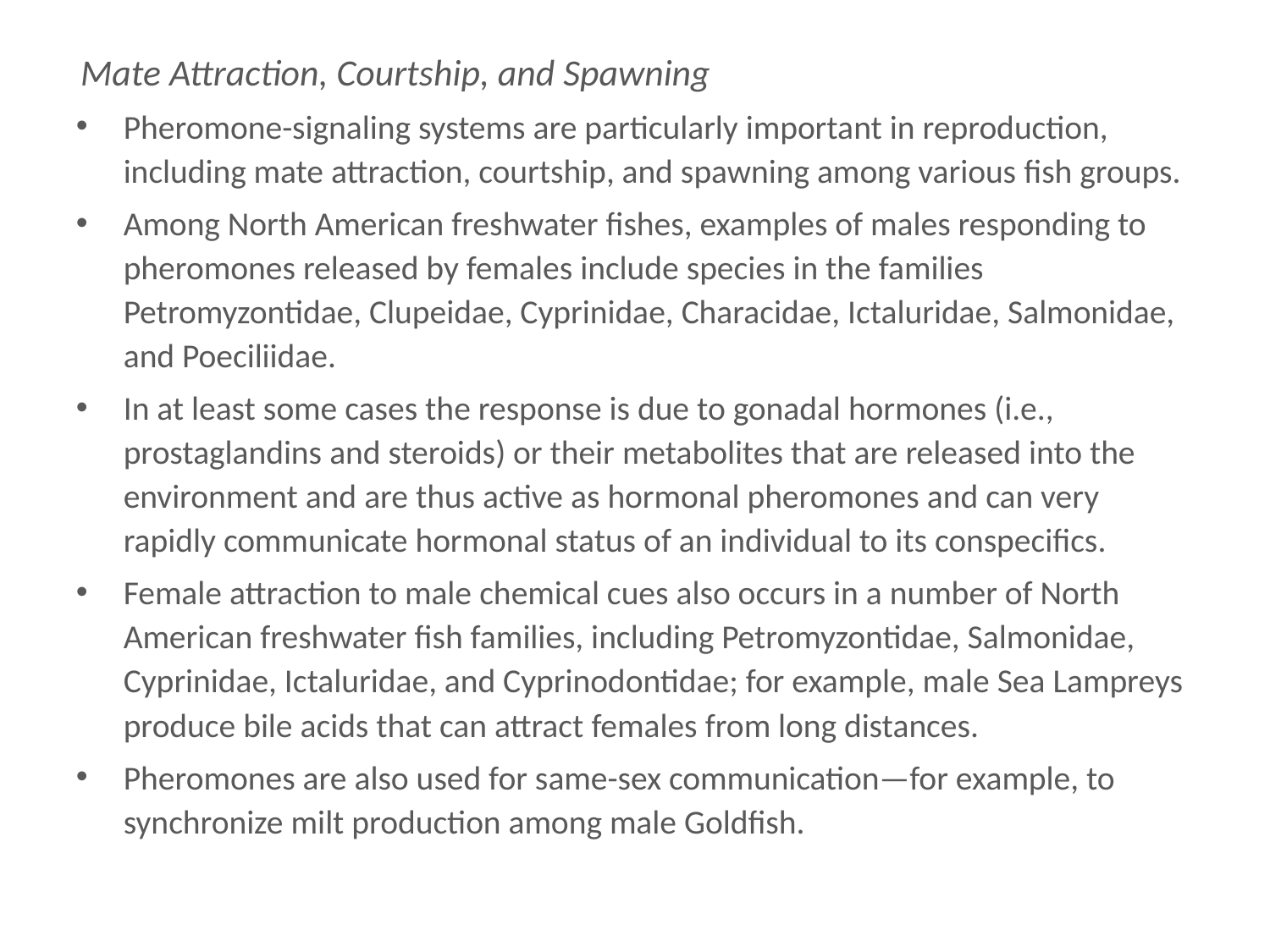

# Mate Attraction, Courtship, and Spawning
Mate Attraction, Courtship, and Spawning
Pheromone-signaling systems are particularly important in reproduction, including mate attraction, courtship, and spawning among various fish groups.
Among North American freshwater fishes, examples of males responding to pheromones released by females include species in the families Petromyzontidae, Clupeidae, Cyprinidae, Characidae, Ictaluridae, Salmonidae, and Poeciliidae.
In at least some cases the response is due to gonadal hormones (i.e., prostaglandins and steroids) or their metabolites that are released into the environment and are thus active as hormonal pheromones and can very rapidly communicate hormonal status of an individual to its conspecifics.
Female attraction to male chemical cues also occurs in a number of North American freshwater fish families, including Petromyzontidae, Salmonidae, Cyprinidae, Ictaluridae, and Cyprinodontidae; for example, male Sea Lampreys produce bile acids that can attract females from long distances.
Pheromones are also used for same-sex communication—for example, to synchronize milt production among male Goldfish.